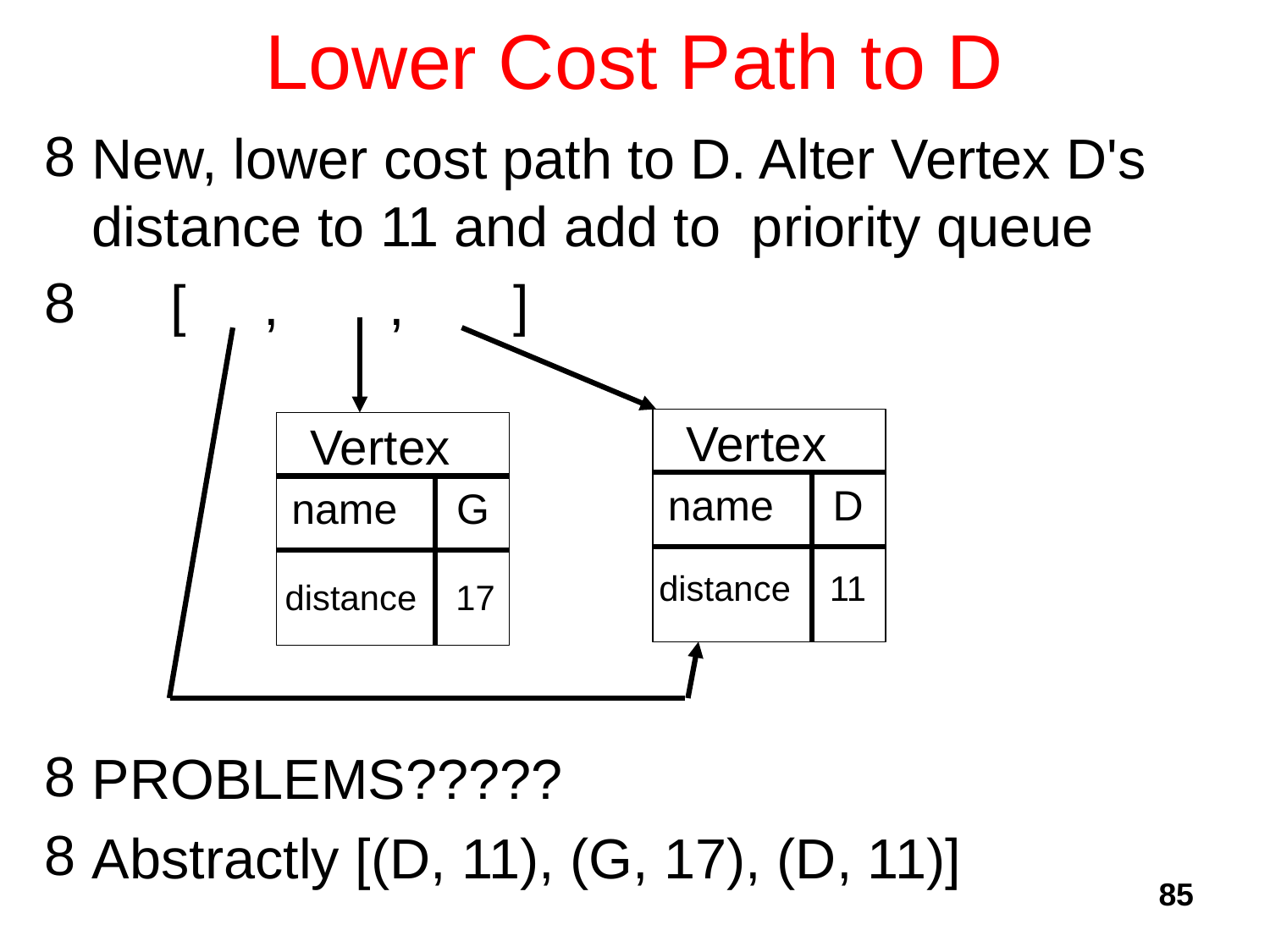

# Lower Cost Path to D
New, lower cost path to D. Alter Vertex D's distance to 11 and add to  priority queue
     [     ,       ,       ]

PROBLEMS?????
Abstractly [(D, 11), (G, 17), (D, 11)]
Vertex
Vertex

name     D
name     G
distance    11
distance    17
85